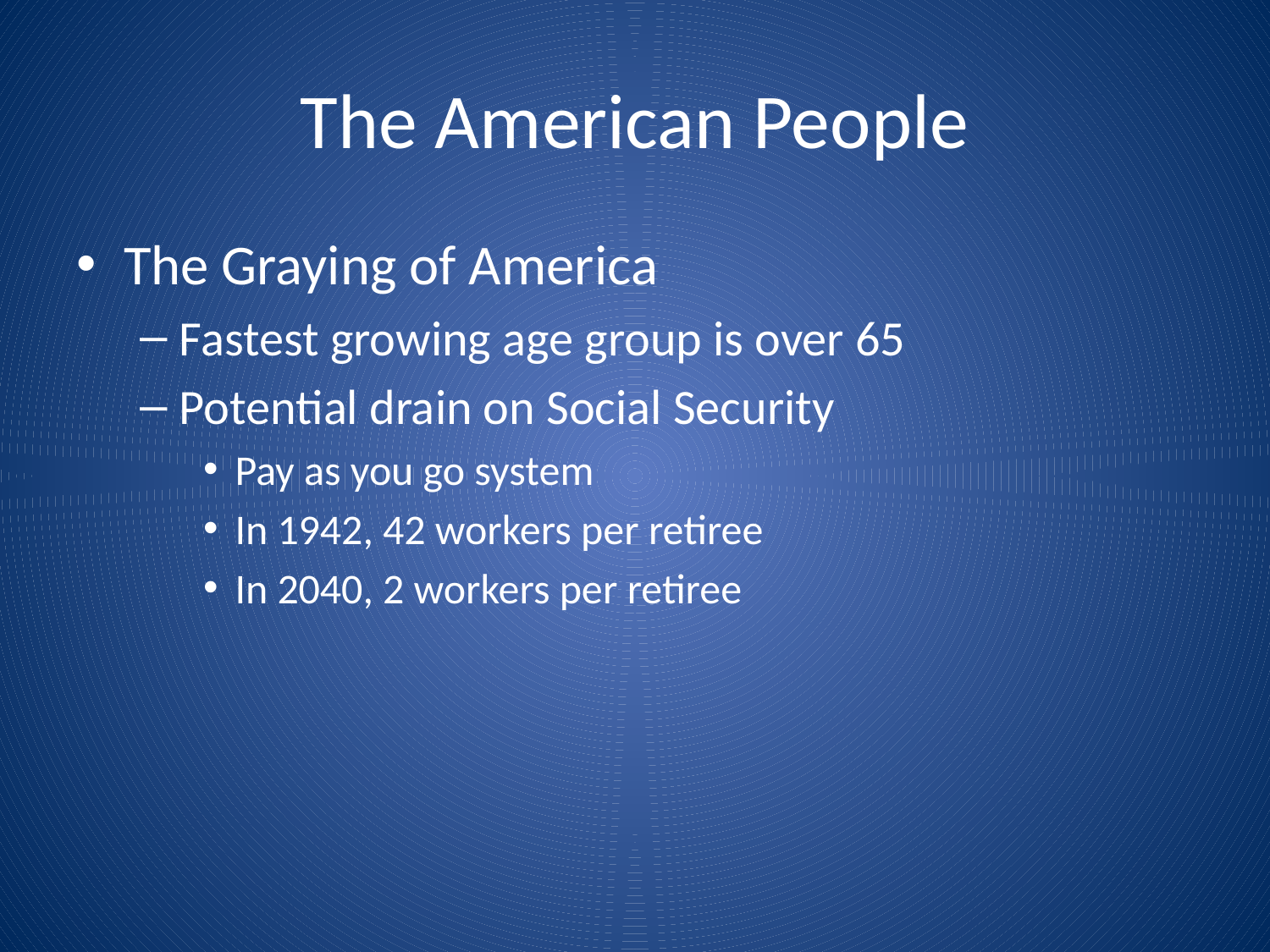

# The American People
The Graying of America
Fastest growing age group is over 65
Potential drain on Social Security
Pay as you go system
In 1942, 42 workers per retiree
In 2040, 2 workers per retiree